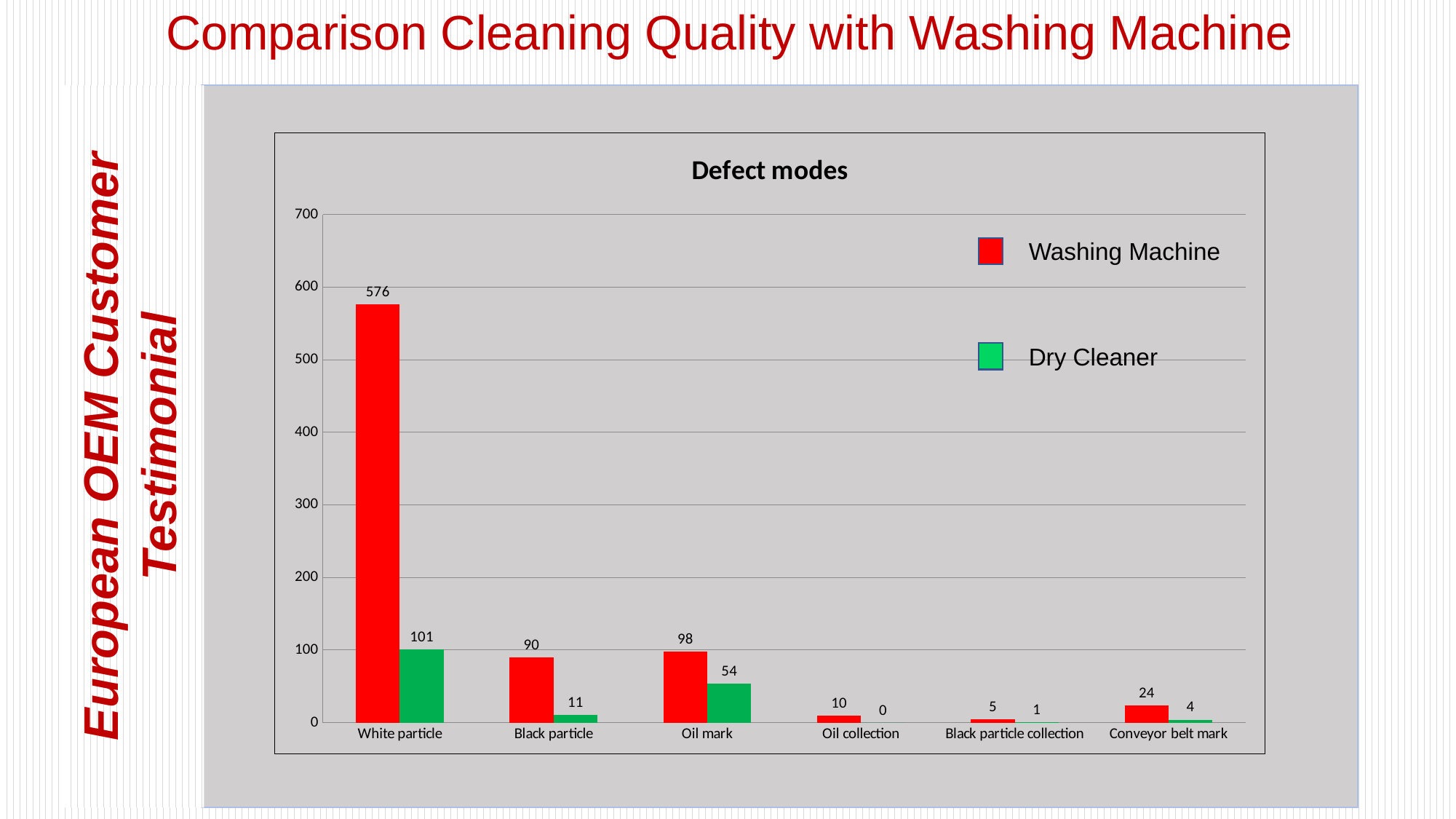

# Comparison Cleaning Quality with Washing Machine
European OEM Customer Testimonial

### Chart: Defect modes

| Category | Wandres off
Washing on | Wandres on
Washing off |
|---|---|---|
| White particle | 576.0 | 101.0 |
| Black particle | 90.0 | 11.0 |
| Oil mark | 98.0 | 54.0 |
| Oil collection | 10.0 | 0.0 |
| Black particle collection | 5.0 | 1.0 |
| Conveyor belt mark | 24.0 | 4.0 |
Washing Machine

Dry Cleaner